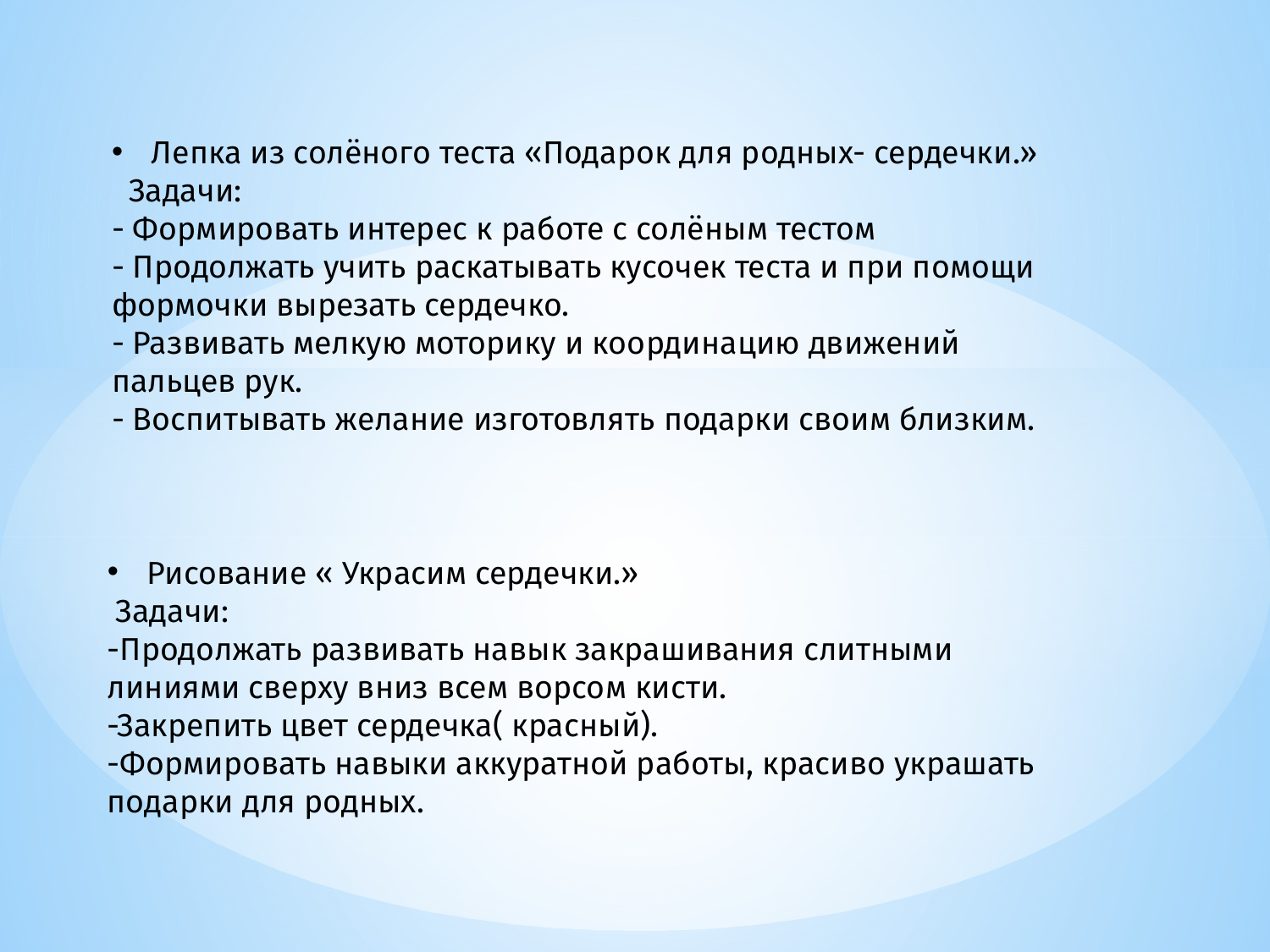

Лепка из солёного теста «Подарок для родных- сердечки.»
  Задачи:
- Формировать интерес к работе с солёным тестом
- Продолжать учить раскатывать кусочек теста и при помощи формочки вырезать сердечко.
- Развивать мелкую моторику и координацию движений пальцев рук.
- Воспитывать желание изготовлять подарки своим близким.
Рисование « Украсим сердечки.»
 Задачи:
-Продолжать развивать навык закрашивания слитными линиями сверху вниз всем ворсом кисти.
-Закрепить цвет сердечка( красный).
-Формировать навыки аккуратной работы, красиво украшать подарки для родных.